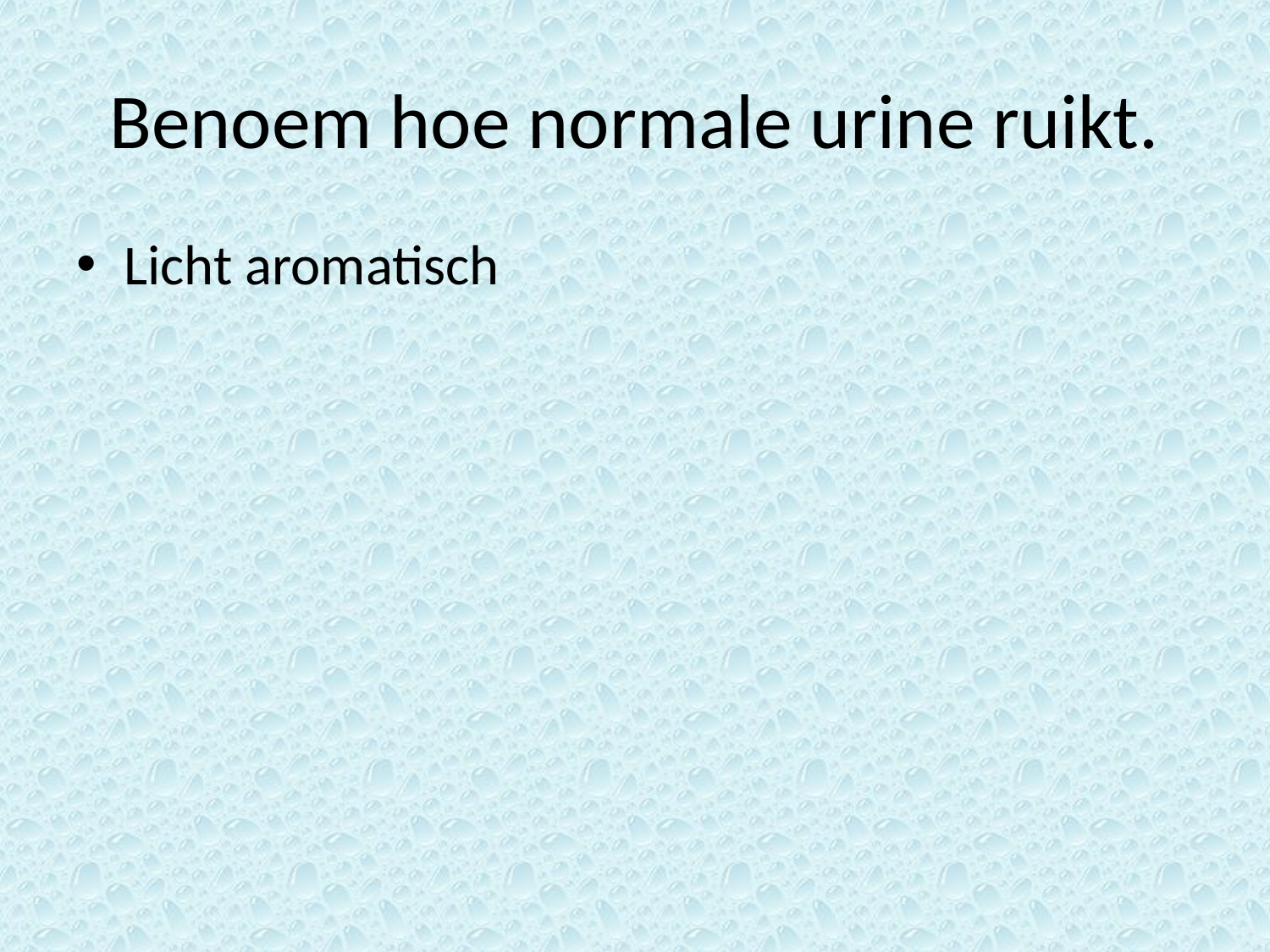

# Benoem hoe normale urine ruikt.
Licht aromatisch